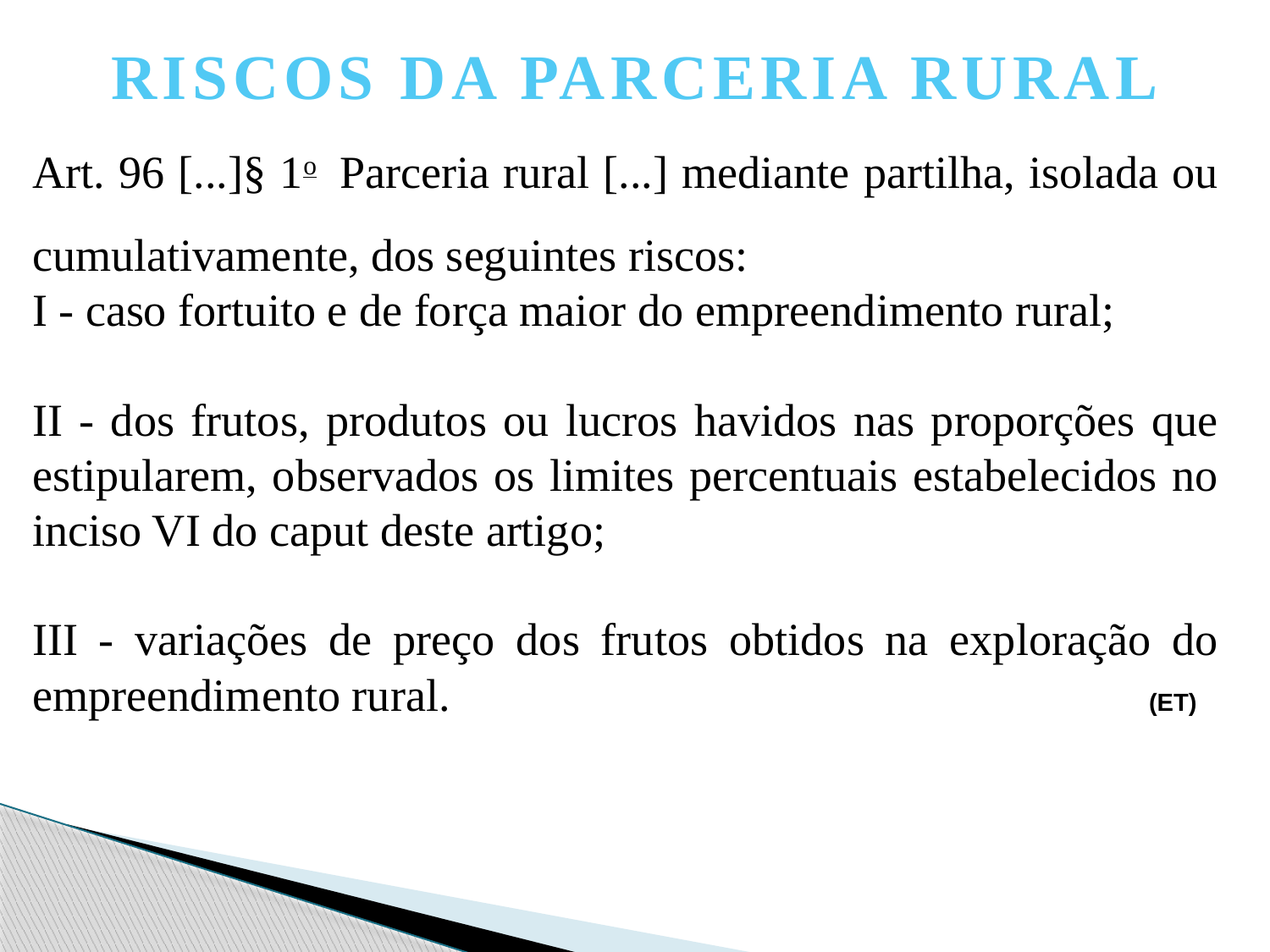

RISCOS DA PARCERIA RURAL

Art. 96 [...]§ 1o  Parceria rural [...] mediante partilha, isolada ou cumulativamente, dos seguintes riscos:
I - caso fortuito e de força maior do empreendimento rural;

II - dos frutos, produtos ou lucros havidos nas proporções que estipularem, observados os limites percentuais estabelecidos no inciso VI do caput deste artigo;

III - variações de preço dos frutos obtidos na exploração do empreendimento rural.  						    			          (ET)